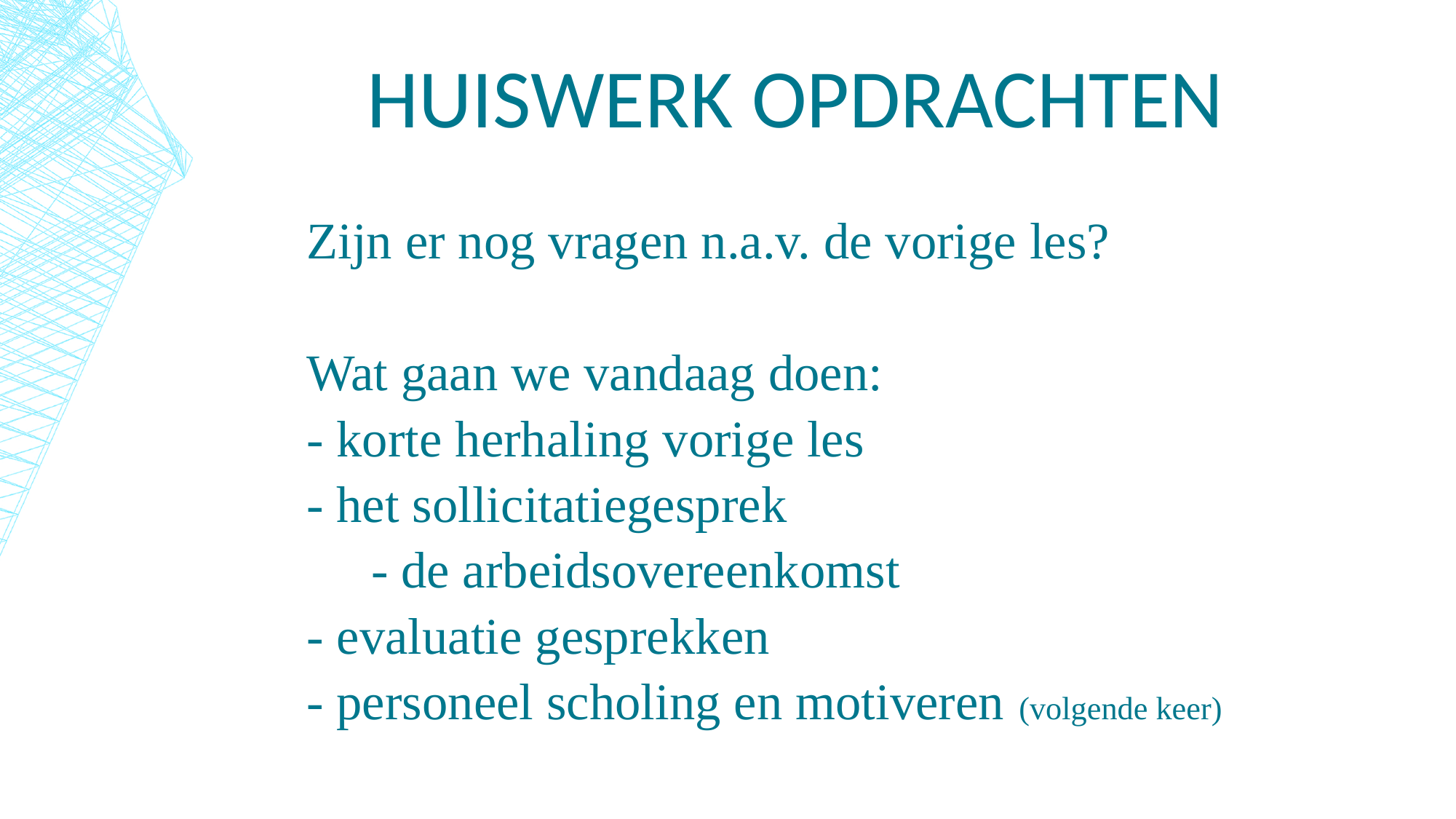

# Huiswerk opdrachten
Zijn er nog vragen n.a.v. de vorige les?

Wat gaan we vandaag doen:
	- korte herhaling vorige les
	- het sollicitatiegesprek
     - de arbeidsovereenkomst
	- evaluatie gesprekken
	- personeel scholing en motiveren (volgende keer)